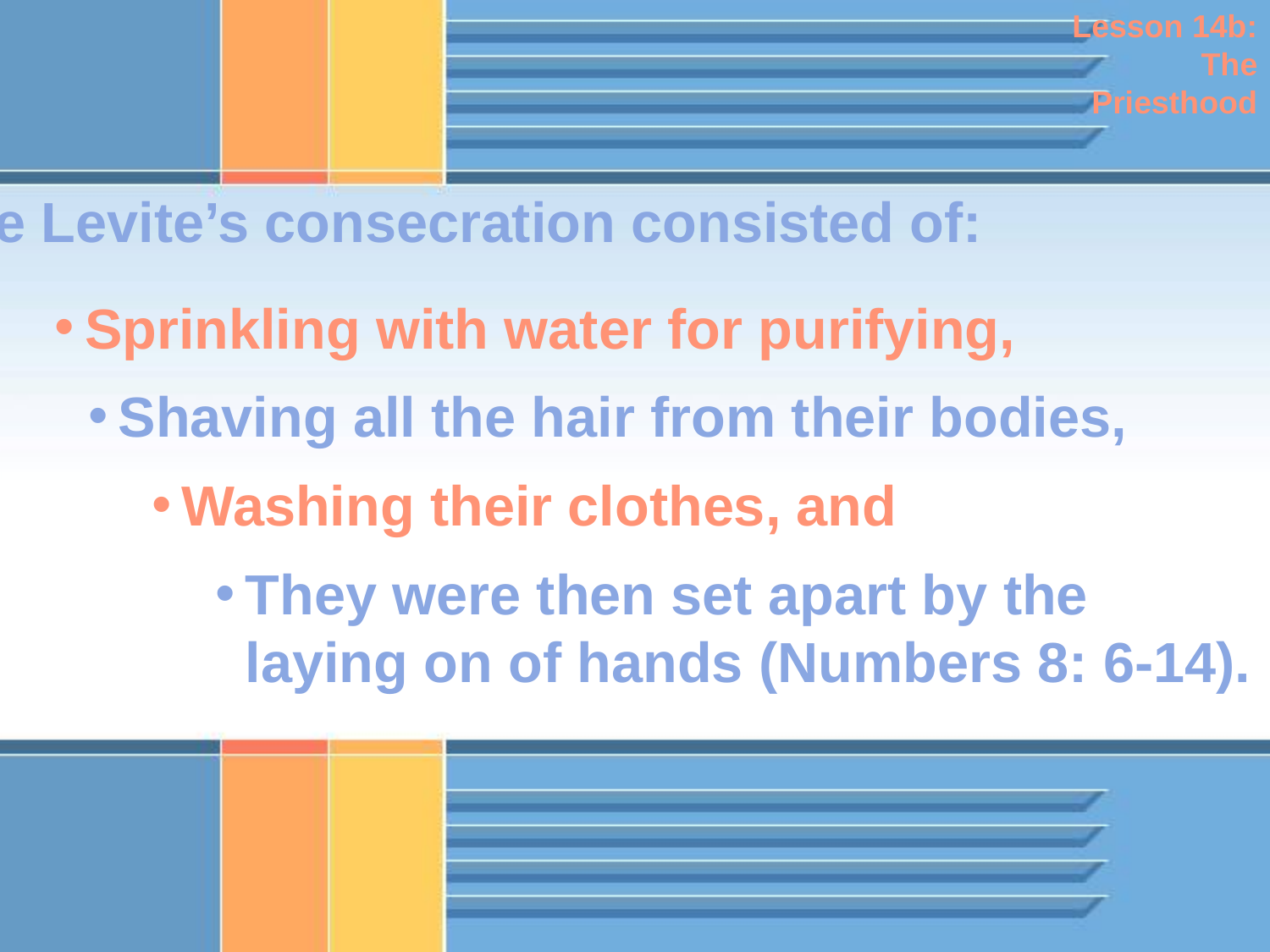

Lesson 14b: The Priesthood
The Levite’s consecration consisted of:

Sprinkling with water for purifying,

Shaving all the hair from their bodies,

Washing their clothes, and

They were then set apart by the laying on of hands (Numbers 8: 6-14).